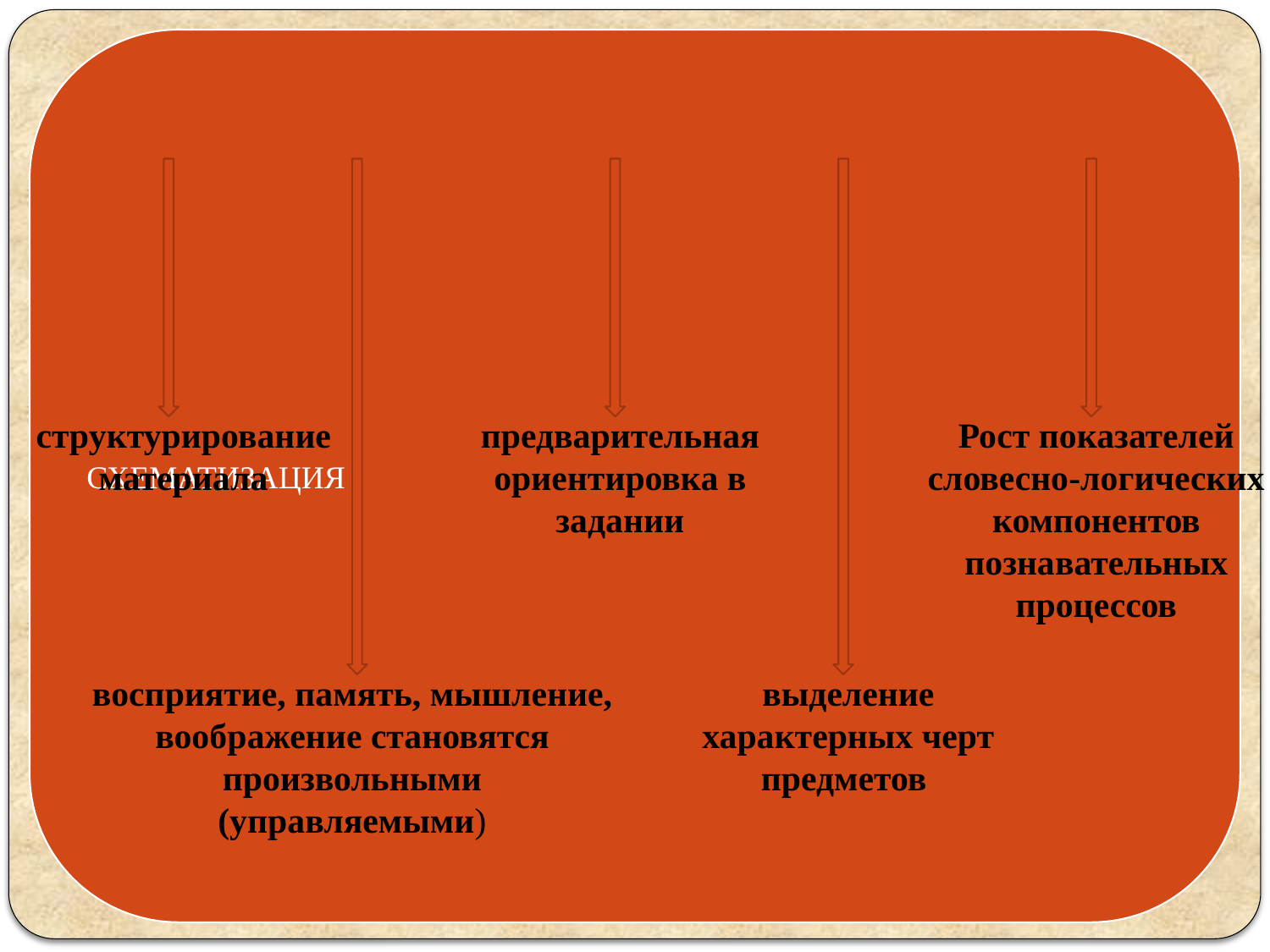

СХЕМАТИЗАЦИЯ

структурирование материала
предварительная ориентировка в задании
Рост показателей словесно-логических компонентов познавательных процессов
восприятие, память, мышление, воображение становятся произвольными (управляемыми)
выделение характерных черт предметов